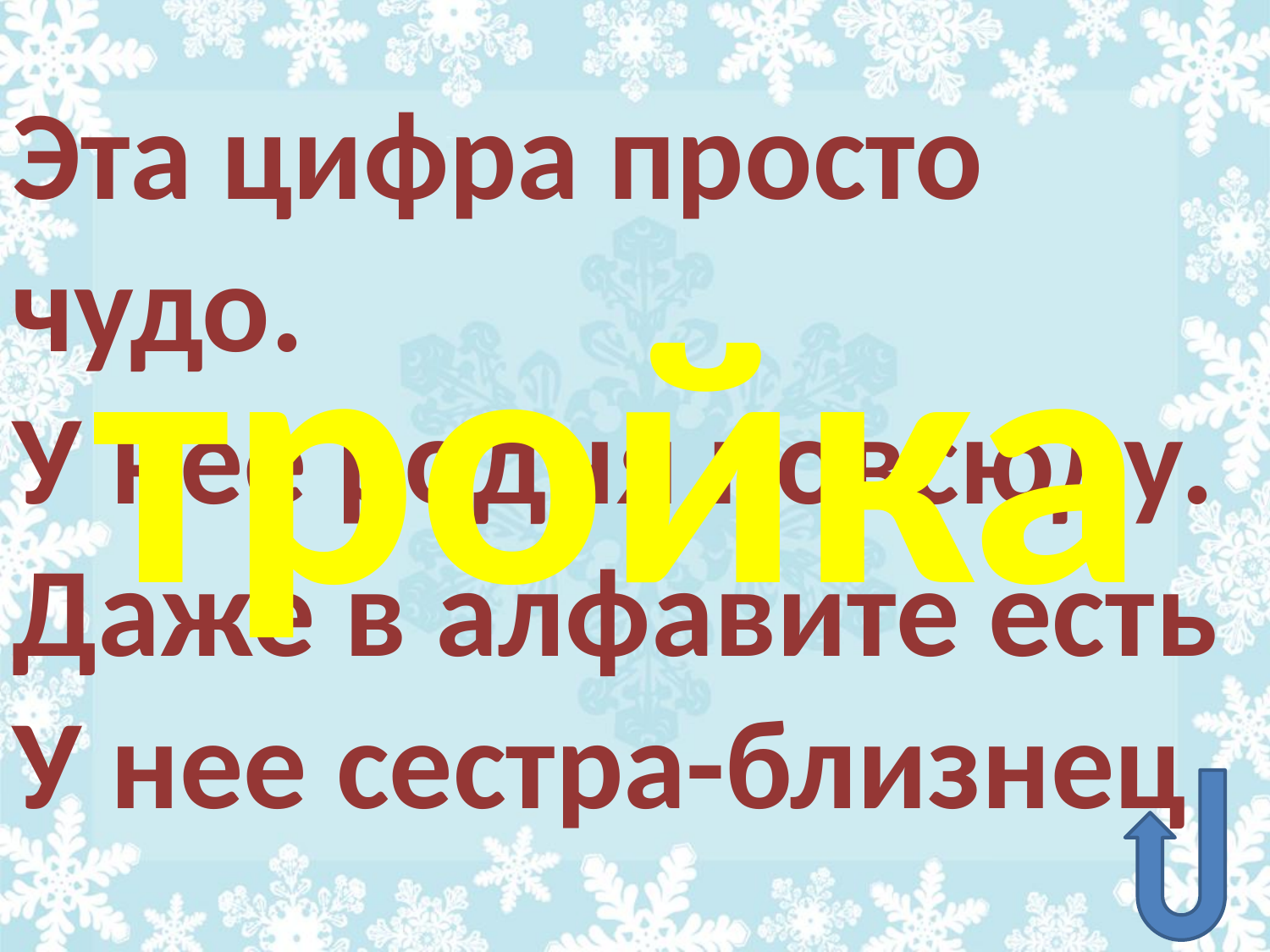

Эта цифра просто чудо.
У нее родня повсюду.
Даже в алфавите есть
У нее сестра-близнец
тройка